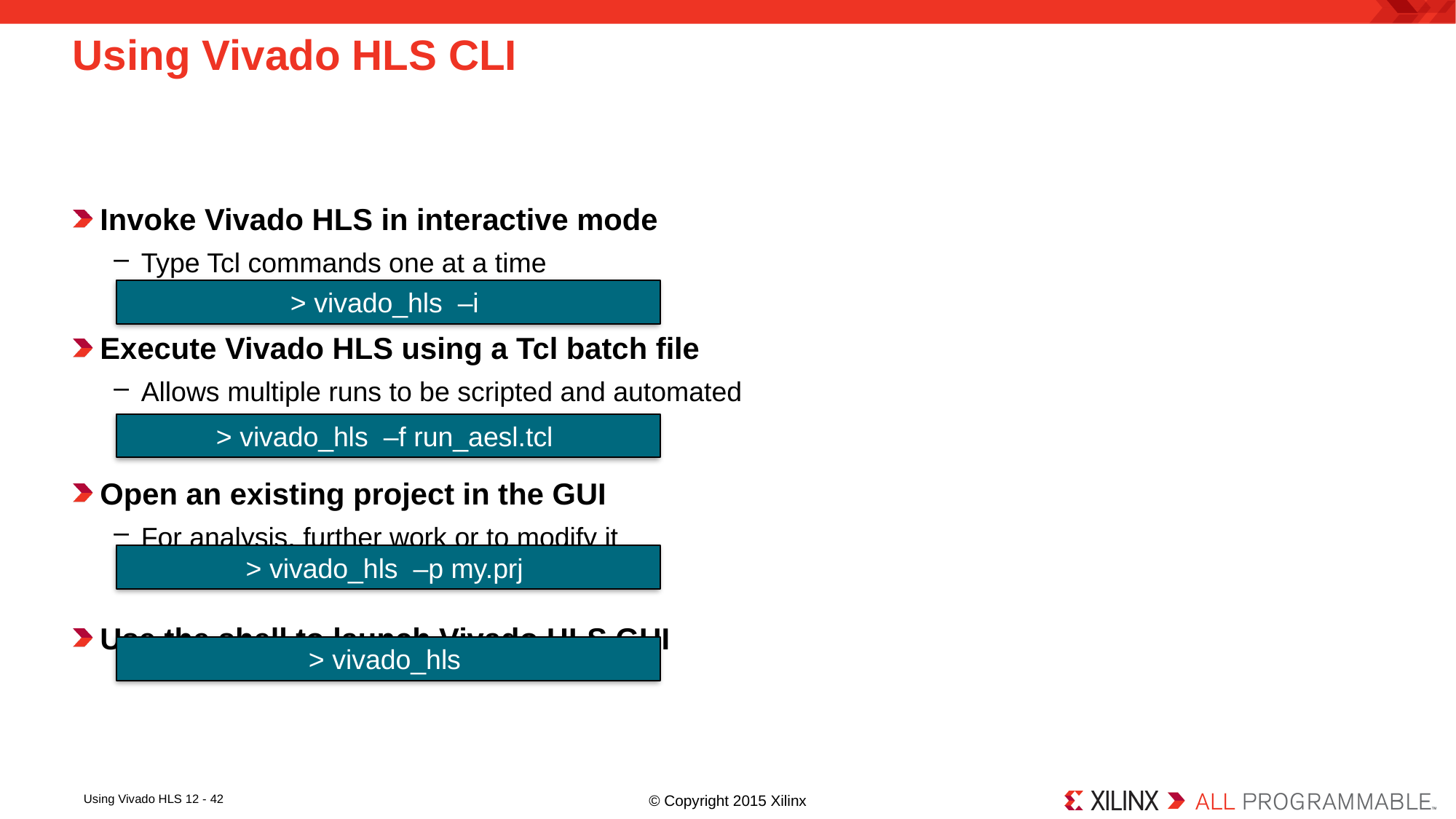

# Using Vivado HLS CLI
Invoke Vivado HLS in interactive mode
Type Tcl commands one at a time

Execute Vivado HLS using a Tcl batch file
Allows multiple runs to be scripted and automated

Open an existing project in the GUI
For analysis, further work or to modify it

Use the shell to launch Vivado HLS GUI

> vivado_hls  –i
> vivado_hls  –f run_aesl.tcl
> vivado_hls  –p my.prj
> vivado_hls
12- 42
Using Vivado HLS 12 - 42
© Copyright 2015 Xilinx